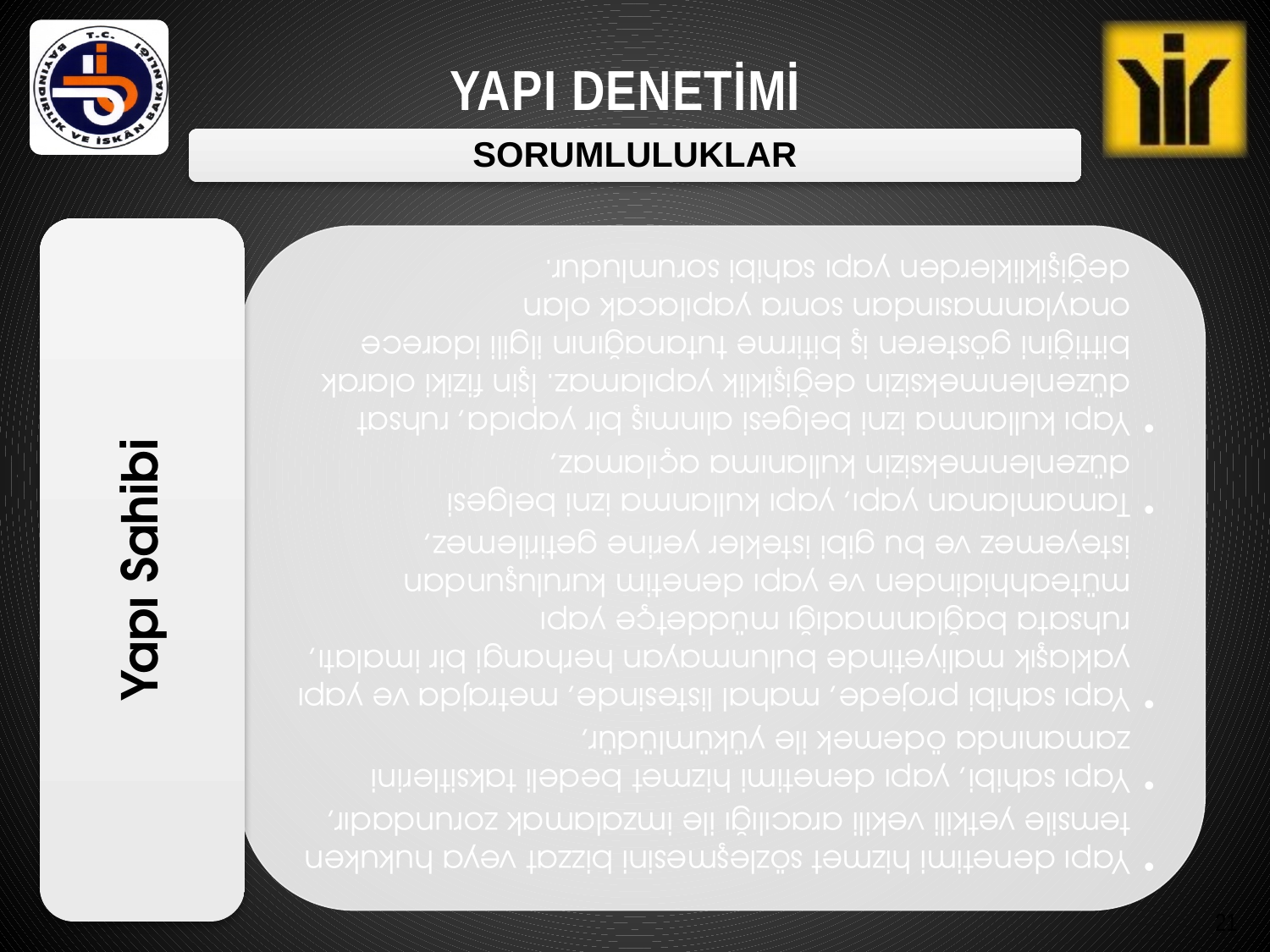

SORUMLULUKLAR
Yapı denetimi hizmet sözleşmesini bizzat veya hukuken temsile yetkili vekili aracılığı ile imzalamak zorundadır,
Yapı sahibi, yapı denetimi hizmet bedeli taksitlerini zamanında ödemek ile yükümlüdür,
Yapı sahibi projede, mahal listesinde, metrajda ve yapı yaklaşık maliyetinde bulunmayan herhangi bir imalatı, ruhsata bağlanmadığı müddetçe yapı müteahhidinden ve yapı denetim kuruluşundan isteyemez ve bu gibi istekler yerine getirilemez,
Tamamlanan yapı, yapı kullanma izni belgesi düzenlenmeksizin kullanıma açılamaz,
Yapı kullanma izni belgesi alınmış bir yapıda, ruhsat düzenlenmeksizin değişiklik yapılamaz. İşin fiziki olarak bittiğini gösteren iş bitirme tutanağının ilgili idarece onaylanmasından sonra yapılacak olan değişikliklerden yapı sahibi sorumludur.
Yapı Sahibi
21